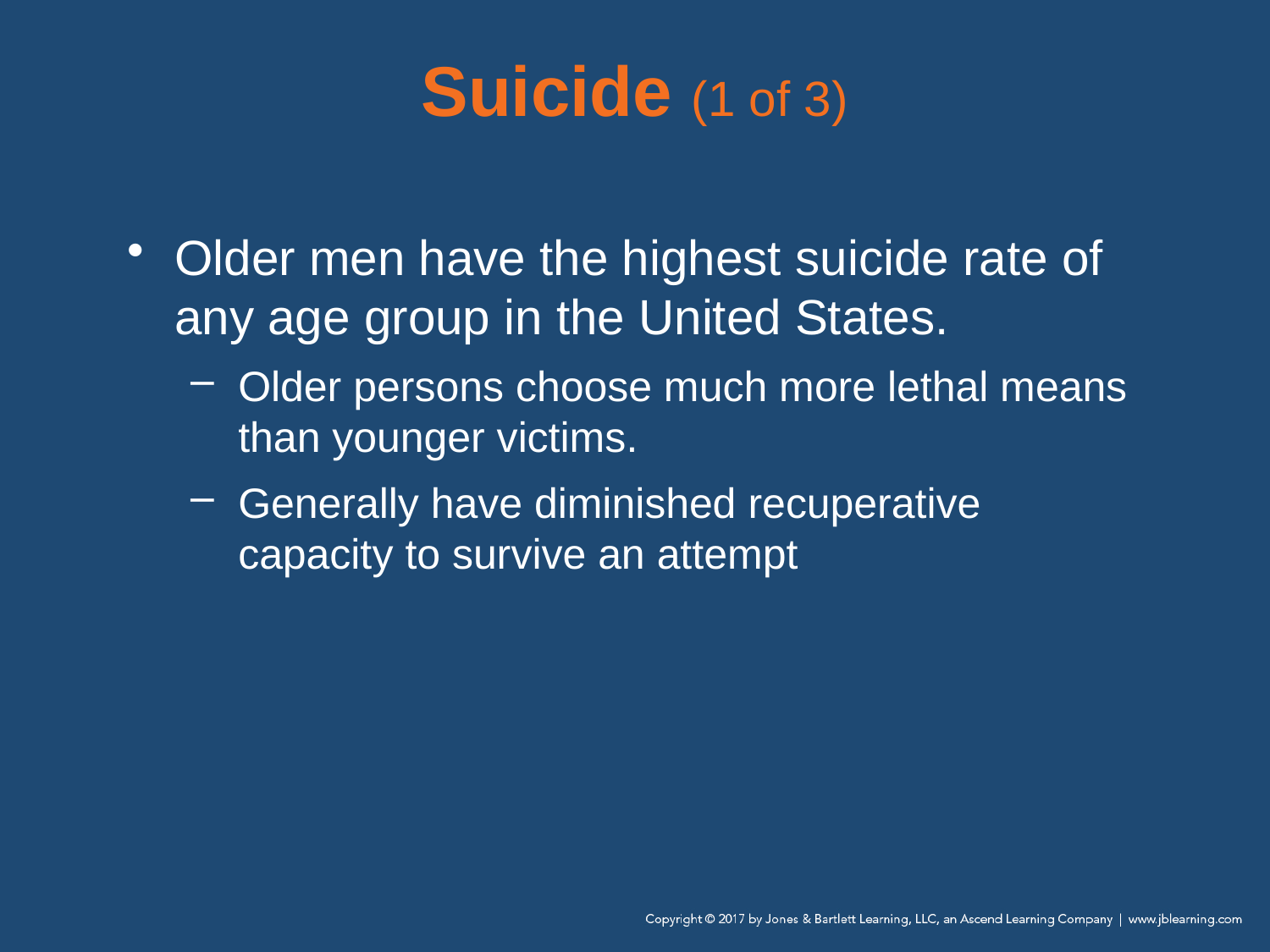

# Suicide (1 of 3)
Older men have the highest suicide rate of any age group in the United States.
Older persons choose much more lethal means than younger victims.
Generally have diminished recuperative capacity to survive an attempt